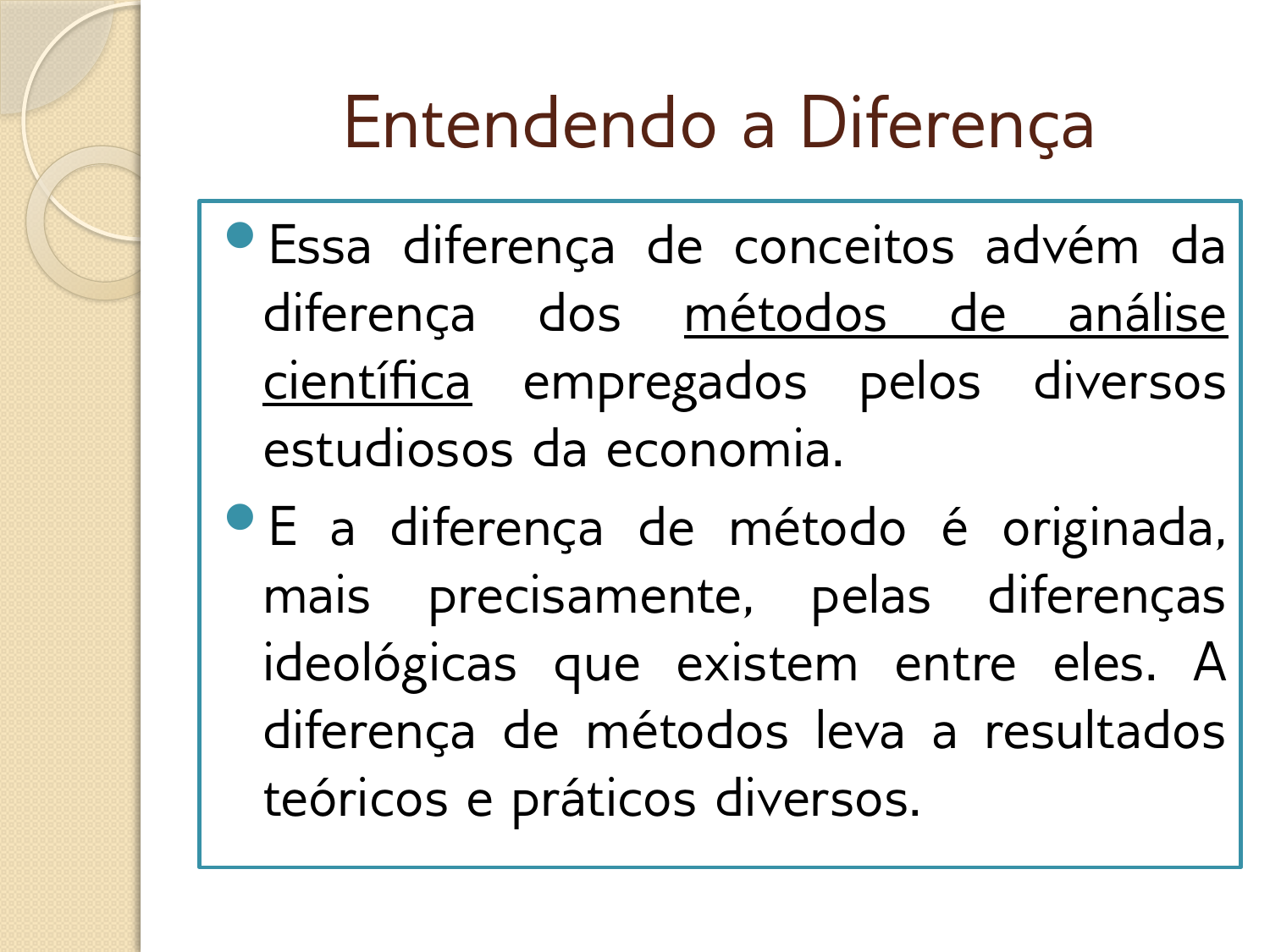

# Entendendo a Diferença
Essa diferença de conceitos advém da diferença dos métodos de análise científica empregados pelos diversos estudiosos da economia.
E a diferença de método é originada, mais precisamente, pelas diferenças ideológicas que existem entre eles. A diferença de métodos leva a resultados teóricos e práticos diversos.